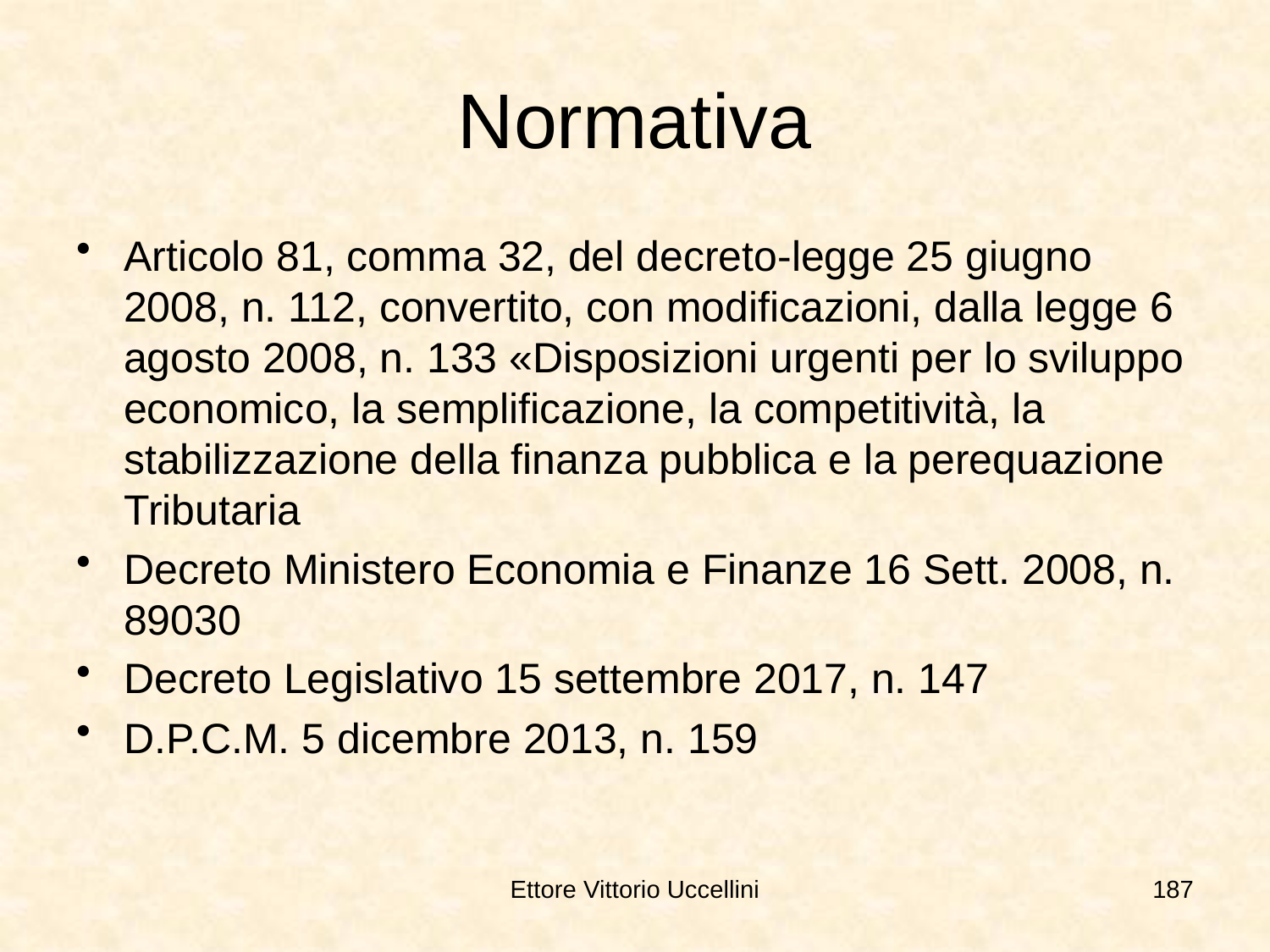

# Normativa
Articolo 81, comma 32, del decreto-legge 25 giugno 2008, n. 112, convertito, con modificazioni, dalla legge 6 agosto 2008, n. 133 «Disposizioni urgenti per lo sviluppo economico, la semplificazione, la competitività, la stabilizzazione della finanza pubblica e la perequazione Tributaria
Decreto Ministero Economia e Finanze 16 Sett. 2008, n. 89030
Decreto Legislativo 15 settembre 2017, n. 147
D.P.C.M. 5 dicembre 2013, n. 159
Ettore Vittorio Uccellini
187